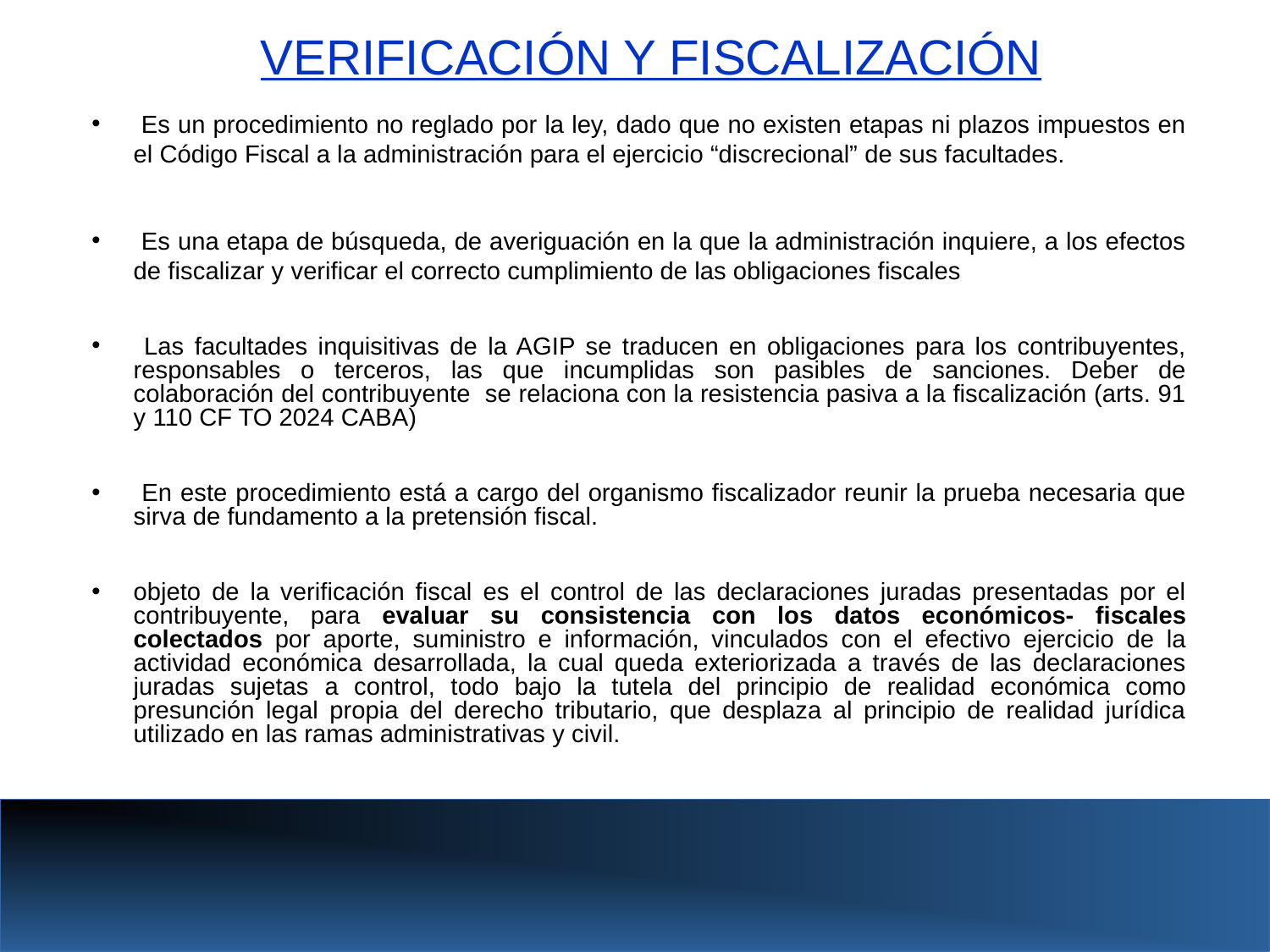

VERIFICACIÓN Y FISCALIZACIÓN
 Es un procedimiento no reglado por la ley, dado que no existen etapas ni plazos impuestos en el Código Fiscal a la administración para el ejercicio “discrecional” de sus facultades.

 Es una etapa de búsqueda, de averiguación en la que la administración inquiere, a los efectos de fiscalizar y verificar el correcto cumplimiento de las obligaciones fiscales

 Las facultades inquisitivas de la AGIP se traducen en obligaciones para los contribuyentes, responsables o terceros, las que incumplidas son pasibles de sanciones. Deber de colaboración del contribuyente  se relaciona con la resistencia pasiva a la fiscalización (arts. 91 y 110 CF TO 2024 CABA)

 En este procedimiento está a cargo del organismo fiscalizador reunir la prueba necesaria que sirva de fundamento a la pretensión fiscal.

objeto de la verificación fiscal es el control de las declaraciones juradas presentadas por el contribuyente, para evaluar su consistencia con los datos económicos- fiscales colectados por aporte, suministro e información, vinculados con el efectivo ejercicio de la actividad económica desarrollada, la cual queda exteriorizada a través de las declaraciones juradas sujetas a control, todo bajo la tutela del principio de realidad económica como presunción legal propia del derecho tributario, que desplaza al principio de realidad jurídica utilizado en las ramas administrativas y civil.